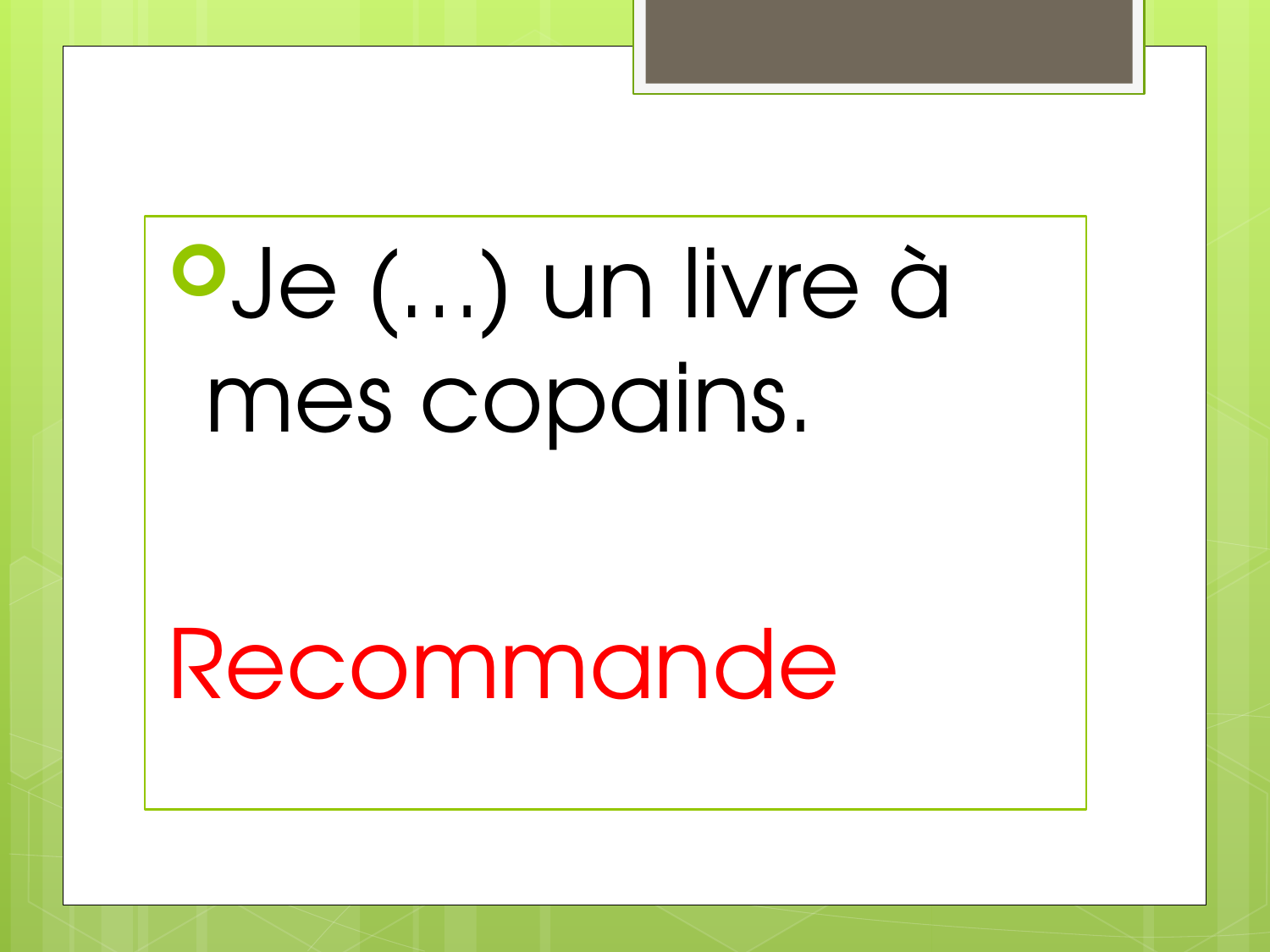

Je (…) un livre à mes copains.

Recommande